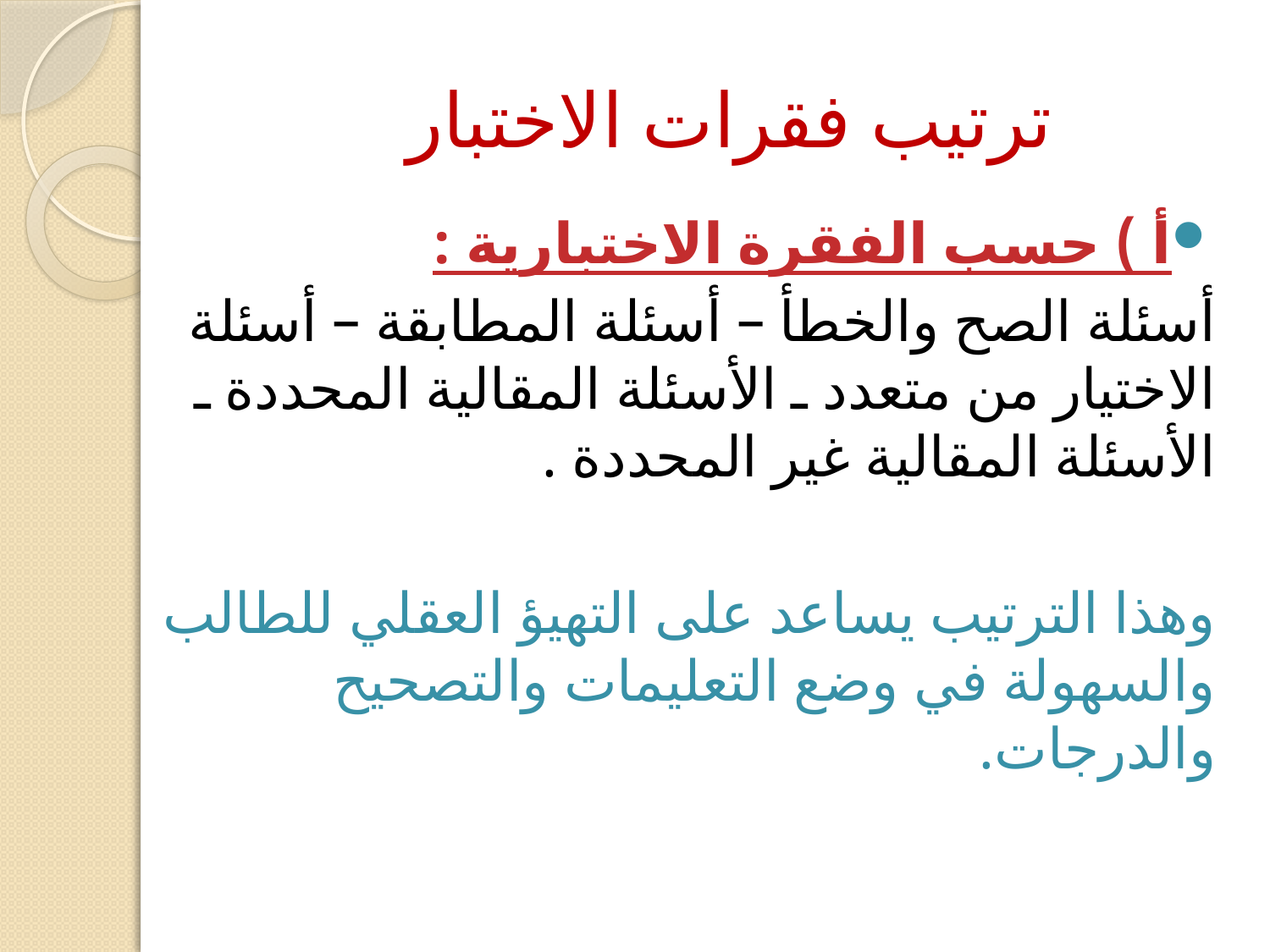

# ترتيب فقرات الاختبار
أ ) حسب الفقرة الاختبارية :
أسئلة الصح والخطأ – أسئلة المطابقة – أسئلة الاختيار من متعدد ـ الأسئلة المقالية المحددة ـ  الأسئلة المقالية غير المحددة .

وهذا الترتيب يساعد على التهيؤ العقلي للطالب والسهولة في وضع التعليمات والتصحيح والدرجات.